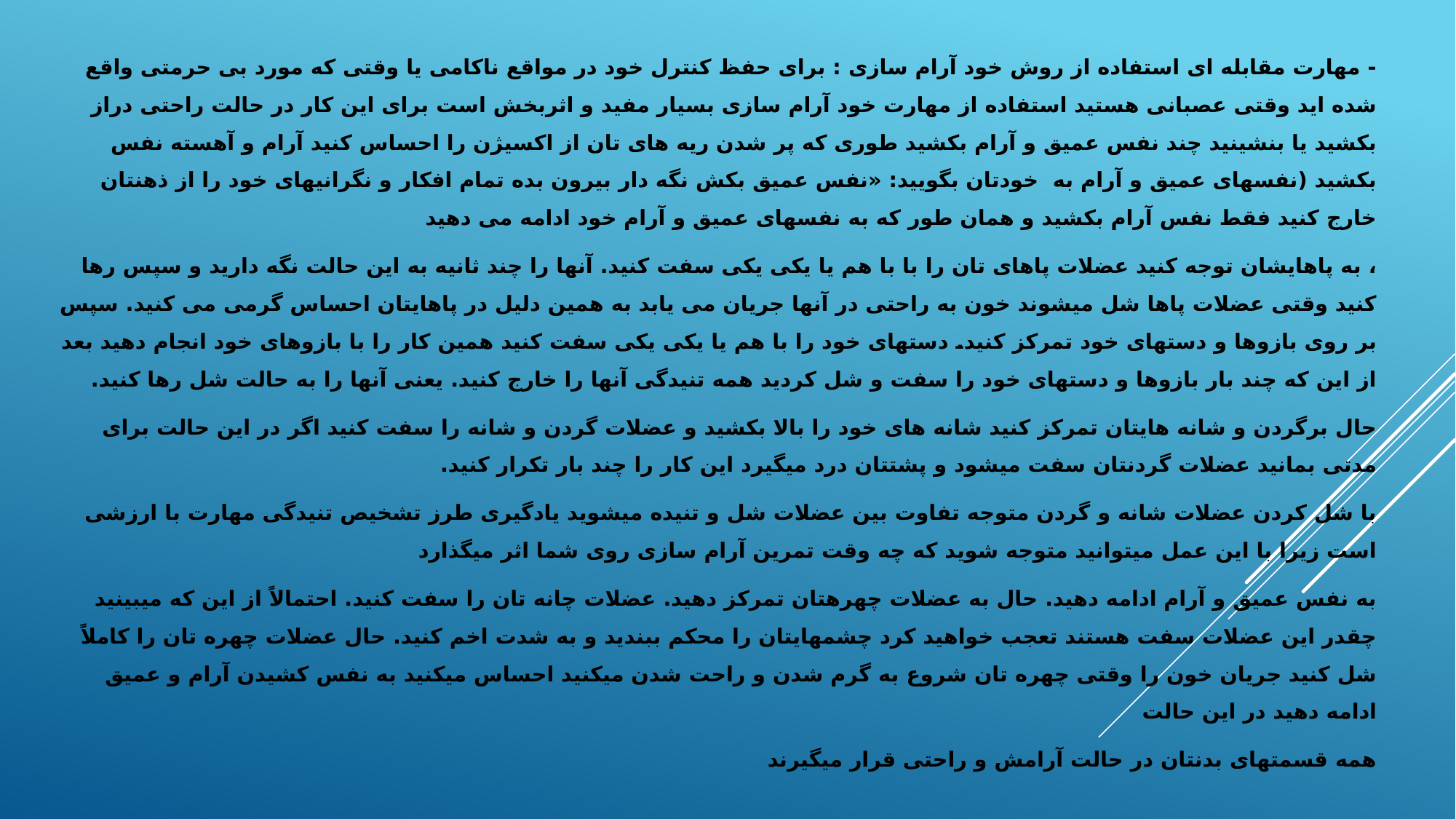

- مهارت مقابله ای استفاده از روش خود آرام سازی : برای حفظ کنترل خود در مواقع ناکامی یا وقتی که مورد بی حرمتی واقع شده اید وقتی عصبانی هستید استفاده از مهارت خود آرام سازی بسیار مفید و اثربخش است برای این کار در حالت راحتی دراز بکشید یا بنشینید چند نفس عمیق و آرام بکشید طوری که پر شدن ریه های تان از اکسیژن را احساس کنید آرام و آهسته نفس بکشید (نفسهای عمیق و آرام به  خودتان بگویید: «نفس عمیق بکش نگه دار بیرون بده تمام افکار و نگرانیهای خود را از ذهنتان خارج کنید فقط نفس آرام بکشید و همان طور که به نفسهای عمیق و آرام خود ادامه می دهید
، به پاهایشان توجه کنید عضلات پاهای تان را با با هم یا یکی یکی سفت کنید. آنها را چند ثانیه به این حالت نگه دارید و سپس رها کنید وقتی عضلات پاها شل میشوند خون به راحتی در آنها جریان می یابد به همین دلیل در پاهایتان احساس گرمی می کنید. سپس بر روی بازوها و دستهای خود تمرکز کنید. دستهای خود را با هم یا یکی یکی سفت کنید همین کار را با بازوهای خود انجام دهید بعد از این که چند بار بازوها و دستهای خود را سفت و شل کردید همه تنیدگی آنها را خارج کنید. یعنی آنها را به حالت شل رها کنید.
حال برگردن و شانه هایتان تمرکز کنید شانه های خود را بالا بکشید و عضلات گردن و شانه را سفت کنید اگر در این حالت برای مدتی بمانید عضلات گردنتان سفت میشود و پشتتان درد میگیرد این کار را چند بار تکرار کنید.
با شل کردن عضلات شانه و گردن متوجه تفاوت بین عضلات شل و تنیده میشوید یادگیری طرز تشخیص تنیدگی مهارت با ارزشی است زیرا با این عمل میتوانید متوجه شوید که چه وقت تمرین آرام سازی روی شما اثر میگذارد
به نفس عمیق و آرام ادامه دهید. حال به عضلات چهرهتان تمرکز دهید. عضلات چانه تان را سفت کنید. احتمالاً از این که میبینید چقدر این عضلات سفت هستند تعجب خواهید کرد چشمهایتان را محکم ببندید و به شدت اخم کنید. حال عضلات چهره تان را کاملاً شل کنید جریان خون را وقتی چهره تان شروع به گرم شدن و راحت شدن میکنید احساس میکنید به نفس کشیدن آرام و عمیق ادامه دهید در این حالت
همه قسمتهای بدنتان در حالت آرامش و راحتی قرار میگیرند